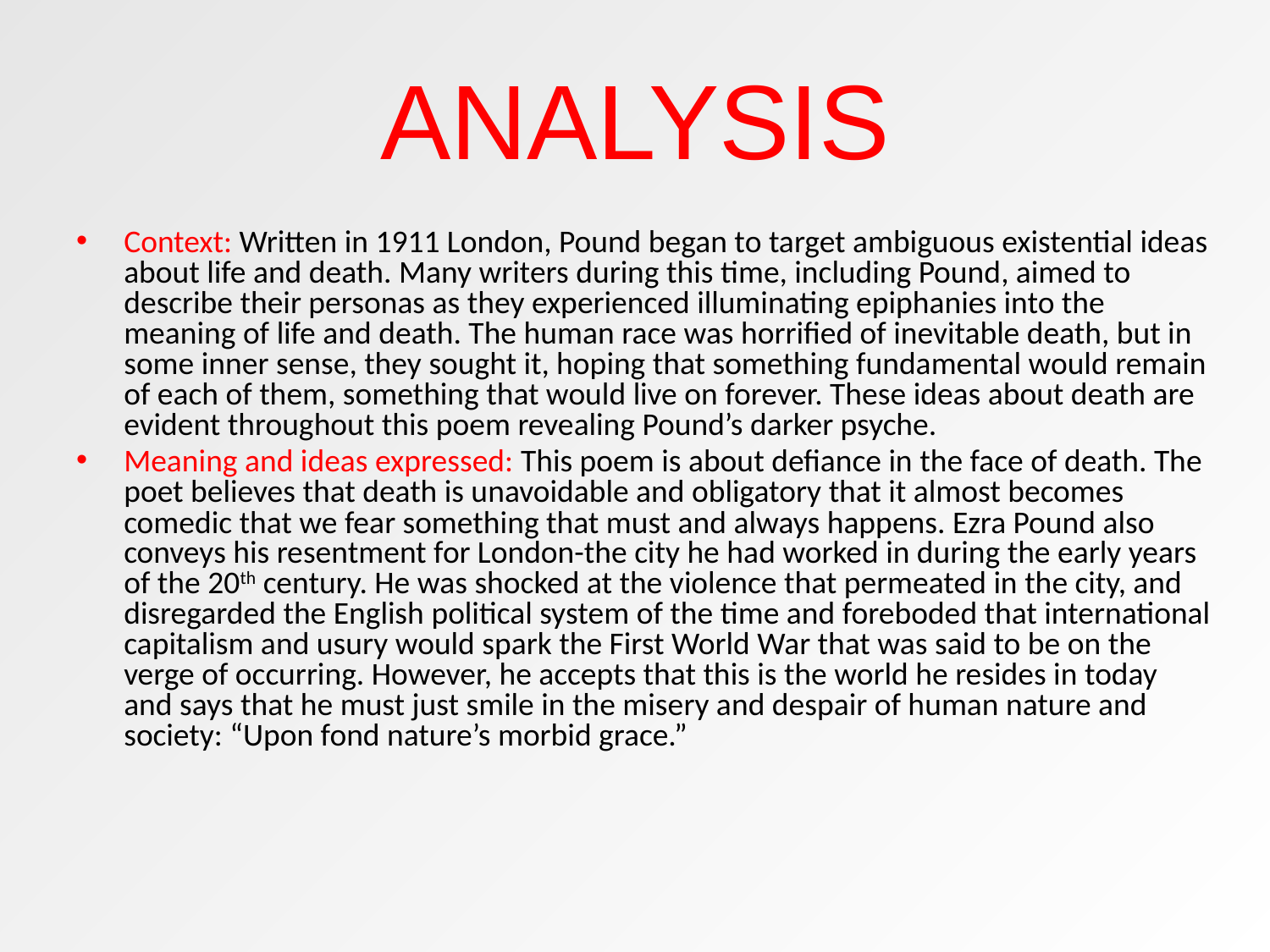

# ANALYSIS
Context: Written in 1911 London, Pound began to target ambiguous existential ideas about life and death. Many writers during this time, including Pound, aimed to describe their personas as they experienced illuminating epiphanies into the meaning of life and death. The human race was horrified of inevitable death, but in some inner sense, they sought it, hoping that something fundamental would remain of each of them, something that would live on forever. These ideas about death are evident throughout this poem revealing Pound’s darker psyche.
Meaning and ideas expressed: This poem is about defiance in the face of death. The poet believes that death is unavoidable and obligatory that it almost becomes comedic that we fear something that must and always happens. Ezra Pound also conveys his resentment for London-the city he had worked in during the early years of the 20th century. He was shocked at the violence that permeated in the city, and disregarded the English political system of the time and foreboded that international capitalism and usury would spark the First World War that was said to be on the verge of occurring. However, he accepts that this is the world he resides in today and says that he must just smile in the misery and despair of human nature and society: “Upon fond nature’s morbid grace.”